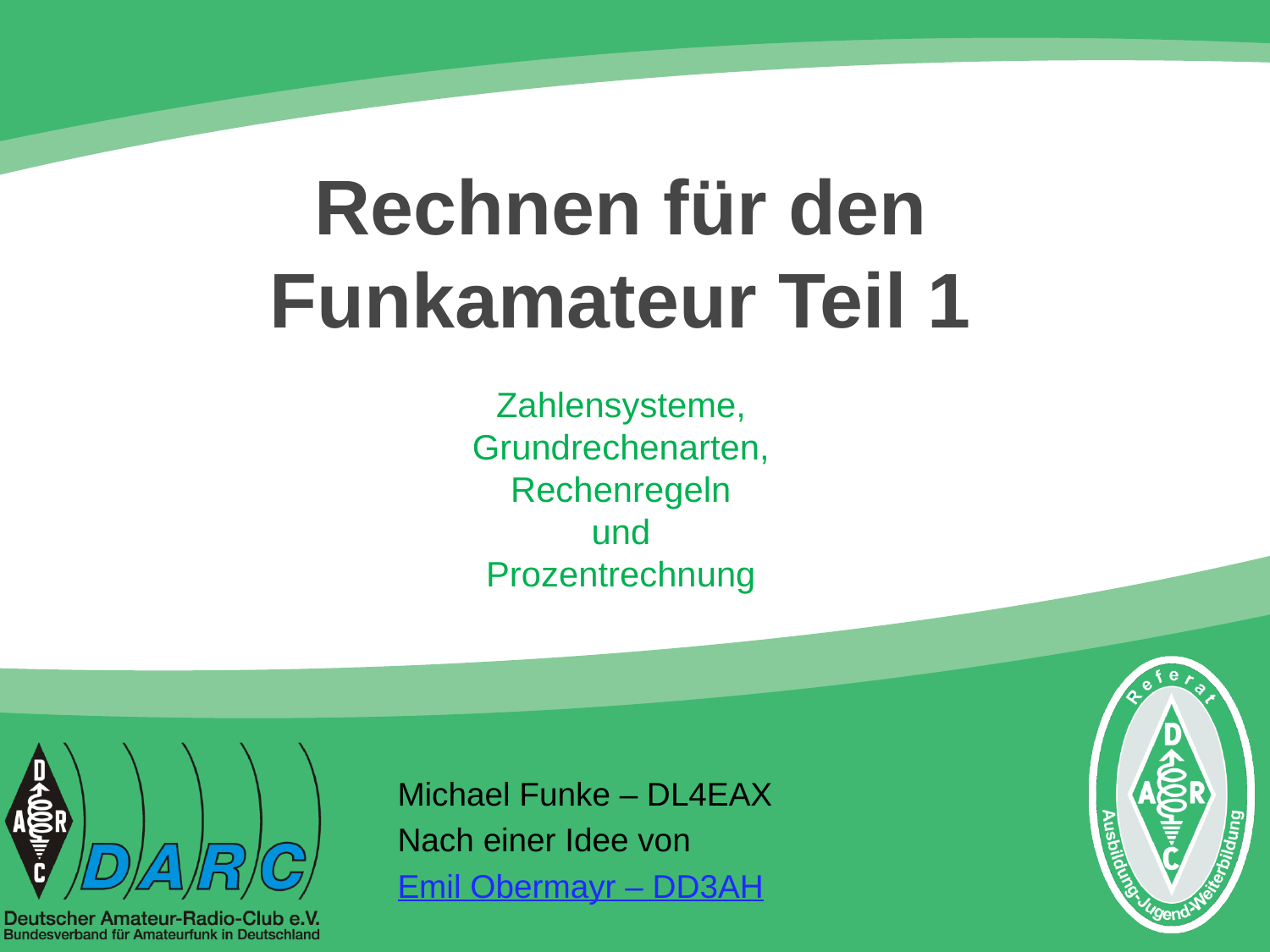

# Rechnen für den Funkamateur Teil 1
Zahlensysteme, Grundrechenarten,
Rechenregeln
und
Prozentrechnung
Michael Funke – DL4EAX
Nach einer Idee von
Emil Obermayr – DD3AH